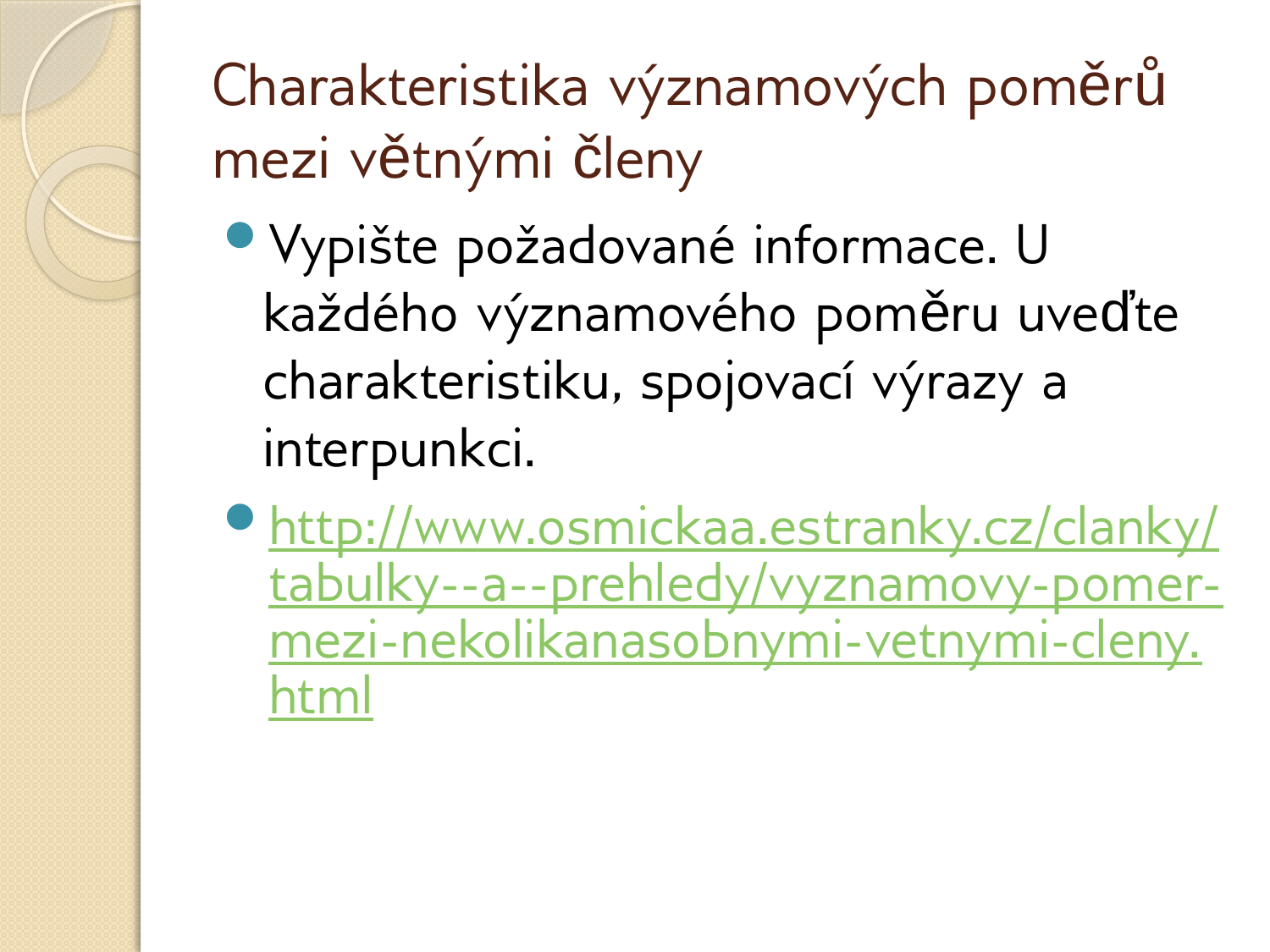

# Charakteristika významových poměrů mezi větnými členy
Vypište požadované informace. U každého významového poměru uveďte charakteristiku, spojovací výrazy a interpunkci.
http://www.osmickaa.estranky.cz/clanky/tabulky--a--prehledy/vyznamovy-pomer-mezi-nekolikanasobnymi-vetnymi-cleny.html